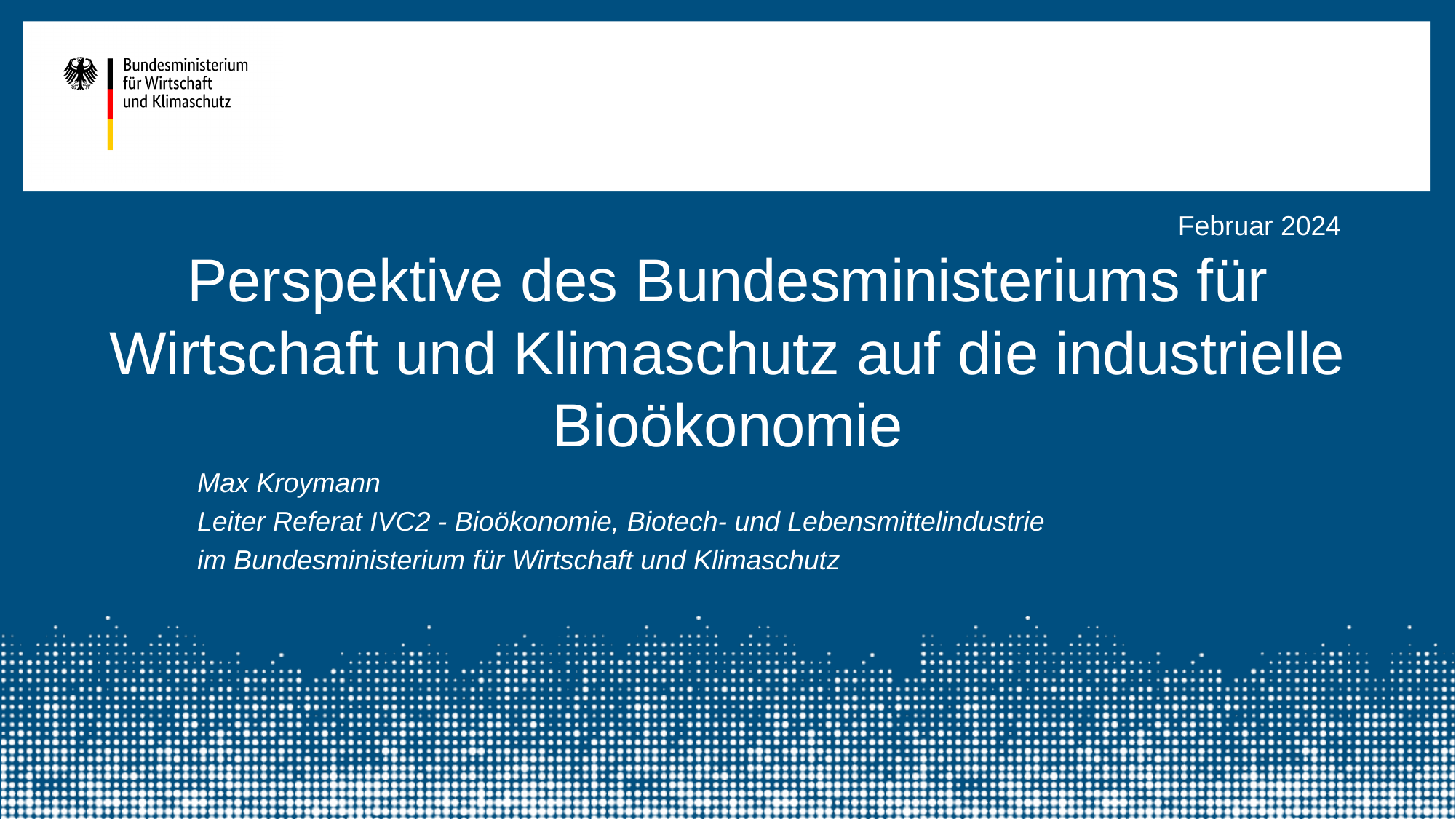

Februar 2024
Perspektive des Bundesministeriums für Wirtschaft und Klimaschutz auf die industrielle Bioökonomie
Max Kroymann
Leiter Referat IVC2 - Bioökonomie, Biotech- und Lebensmittelindustrie
im Bundesministerium für Wirtschaft und Klimaschutz